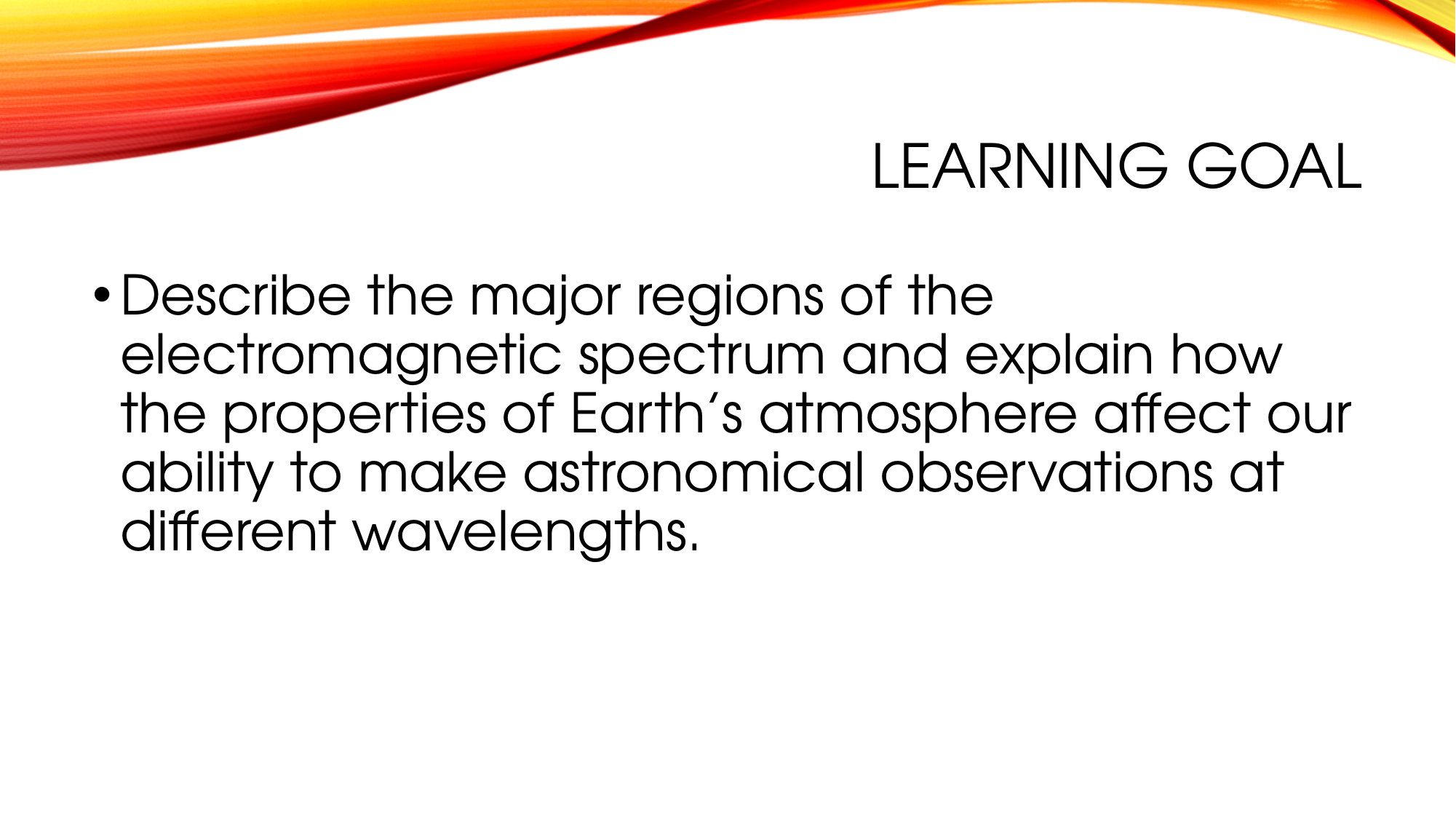

# Learning Goal
Describe the major regions of the electromagnetic spectrum and explain how the properties of Earth’s atmosphere affect our ability to make astronomical observations at different wavelengths.